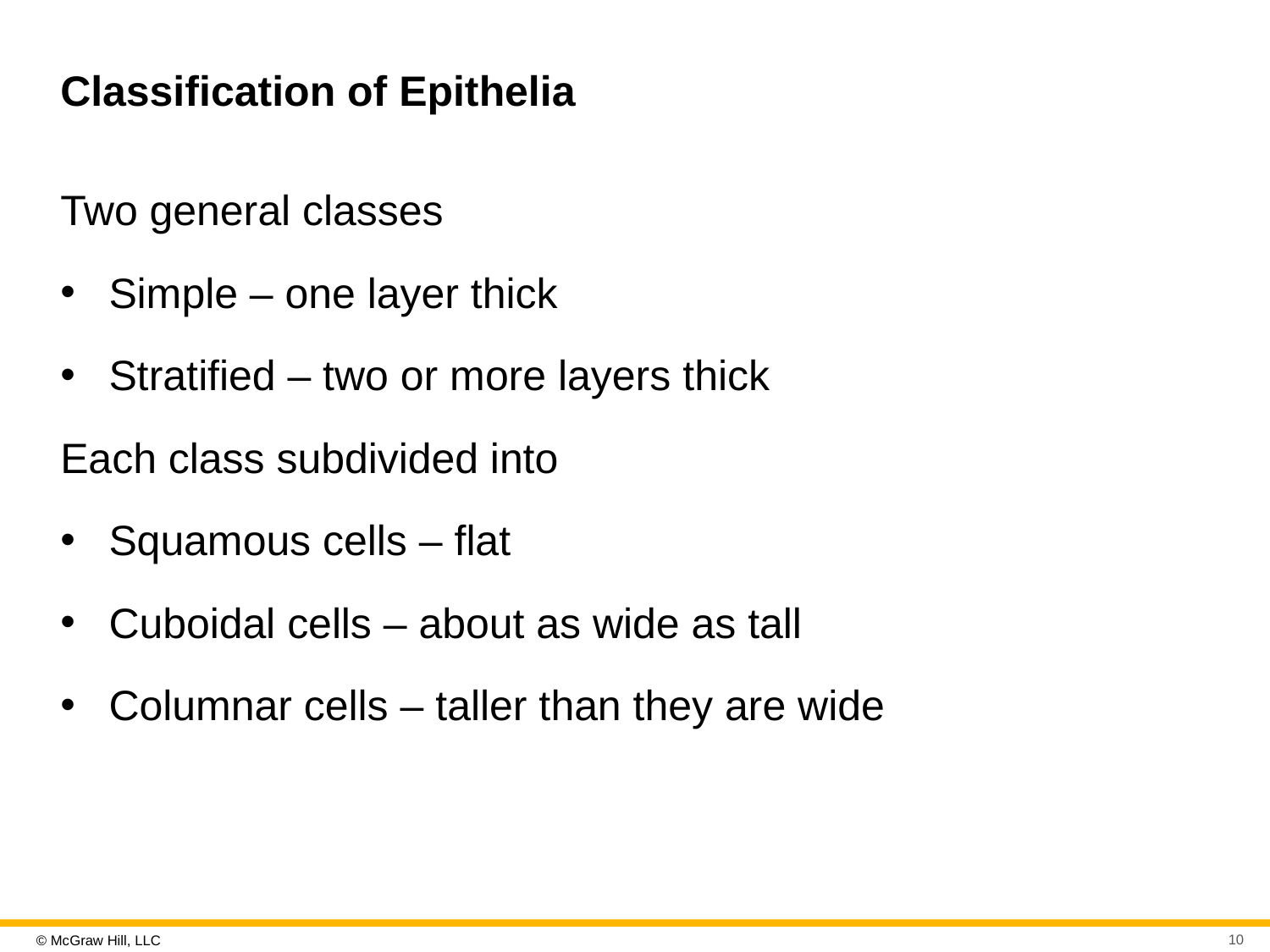

# Classification of Epithelia
Two general classes
Simple – one layer thick
Stratified – two or more layers thick
Each class subdivided into
Squamous cells – flat
Cuboidal cells – about as wide as tall
Columnar cells – taller than they are wide
10